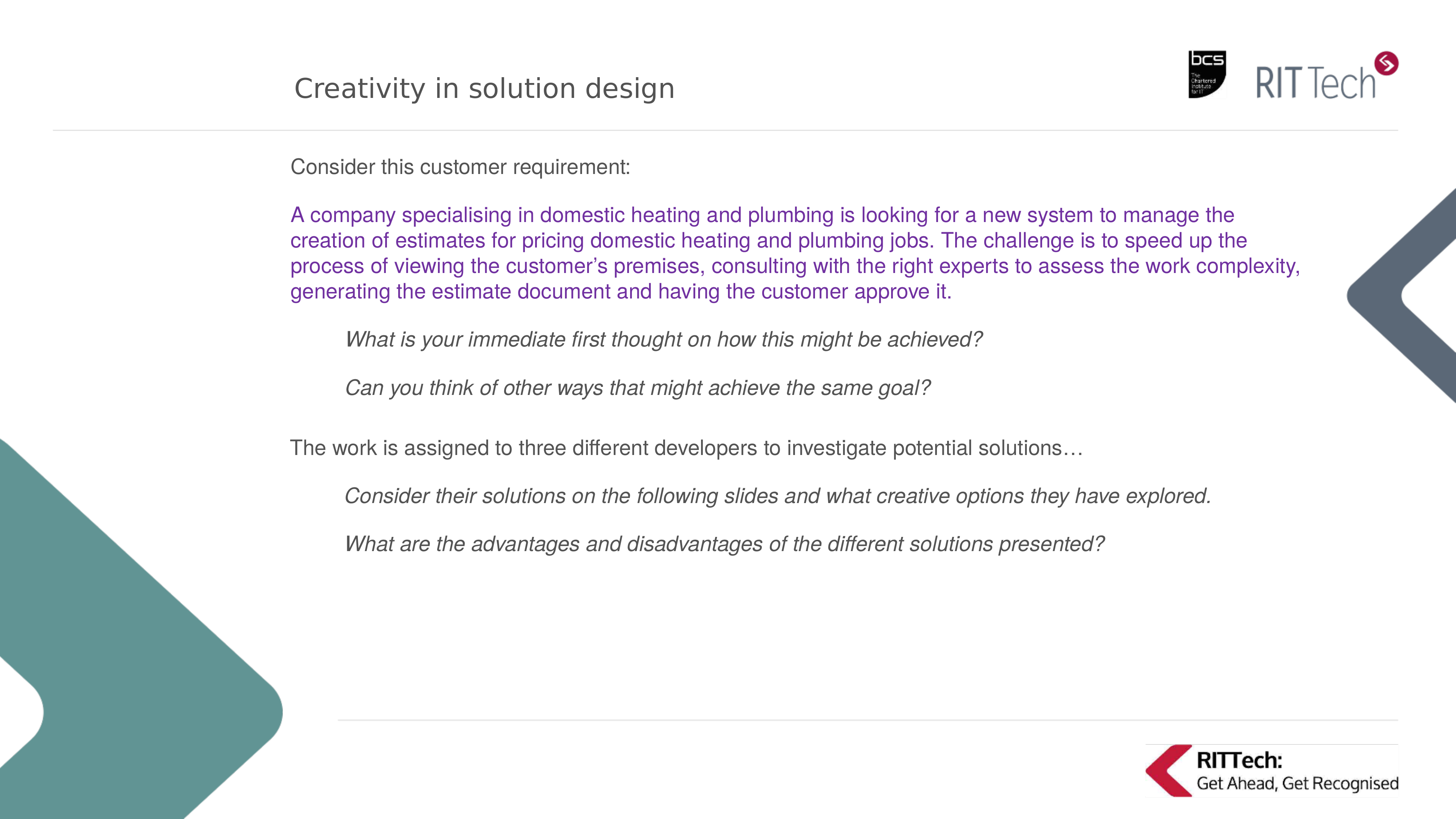

# Creativity in solution design
Consider this customer requirement:
A company specialising in domestic heating and plumbing is looking for a new system to manage the creation of estimates for pricing domestic heating and plumbing jobs. The challenge is to speed up the process of viewing the customer’s premises, consulting with the right experts to assess the work complexity, generating the estimate document and having the customer approve it.
	What is your immediate first thought on how this might be achieved?
	Can you think of other ways that might achieve the same goal?

The work is assigned to three different developers to investigate potential solutions…
	Consider their solutions on the following slides and what creative options they have explored.
	What are the advantages and disadvantages of the different solutions presented?